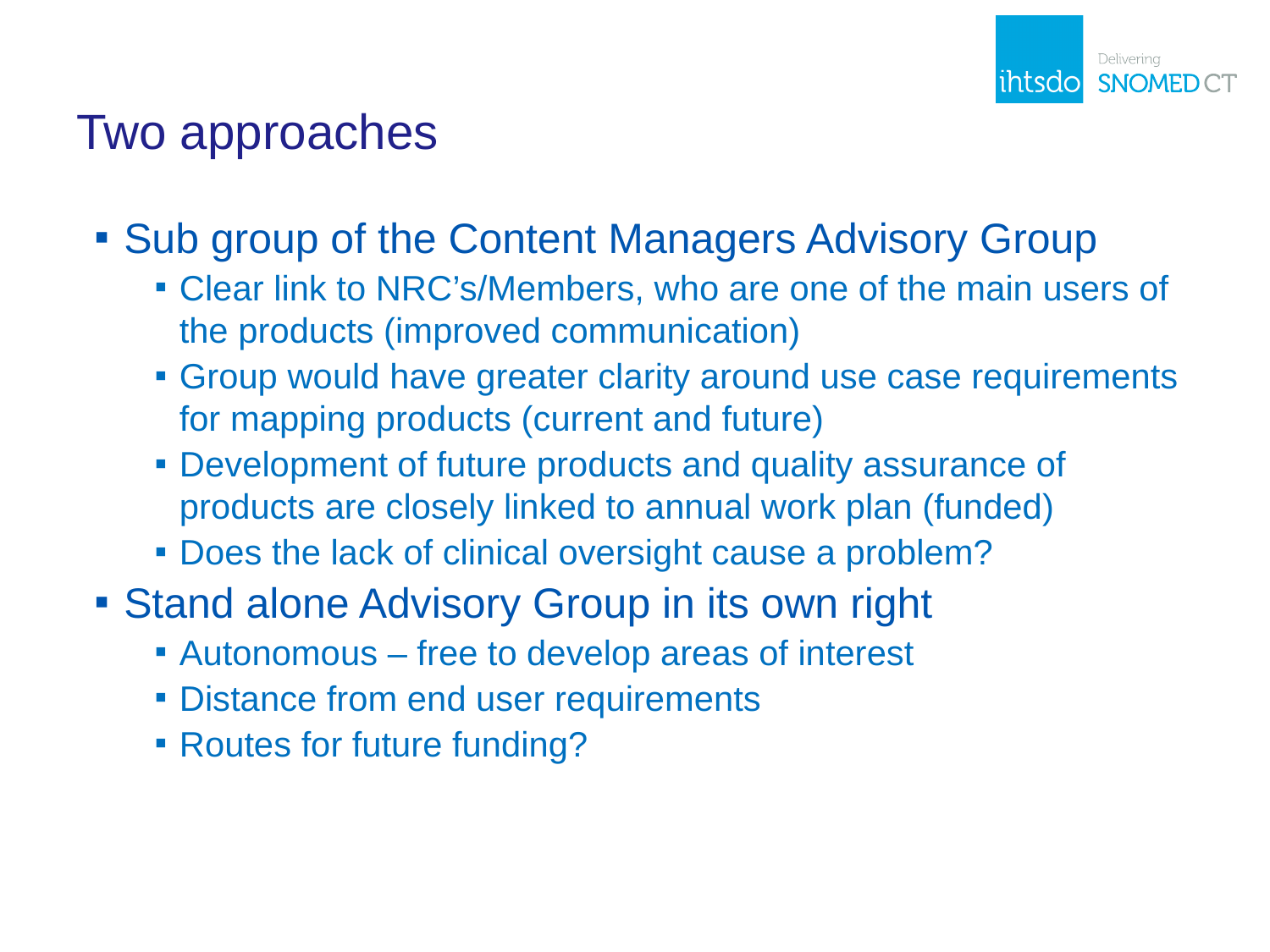

# Two approaches
Sub group of the Content Managers Advisory Group
Clear link to NRC’s/Members, who are one of the main users of the products (improved communication)
Group would have greater clarity around use case requirements for mapping products (current and future)
Development of future products and quality assurance of products are closely linked to annual work plan (funded)
Does the lack of clinical oversight cause a problem?
Stand alone Advisory Group in its own right
Autonomous – free to develop areas of interest
Distance from end user requirements
Routes for future funding?